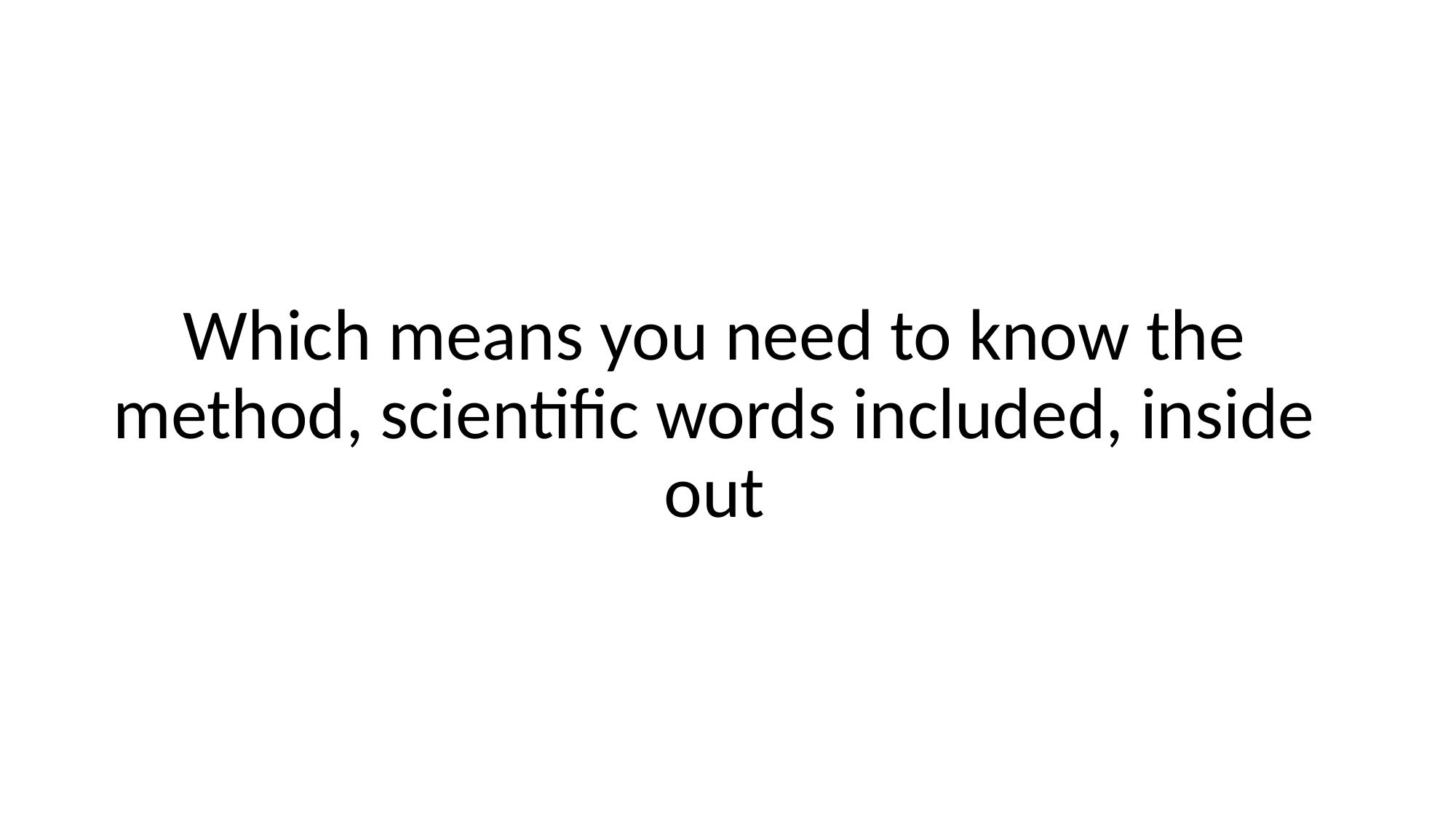

Which means you need to know the method, scientific words included, inside out